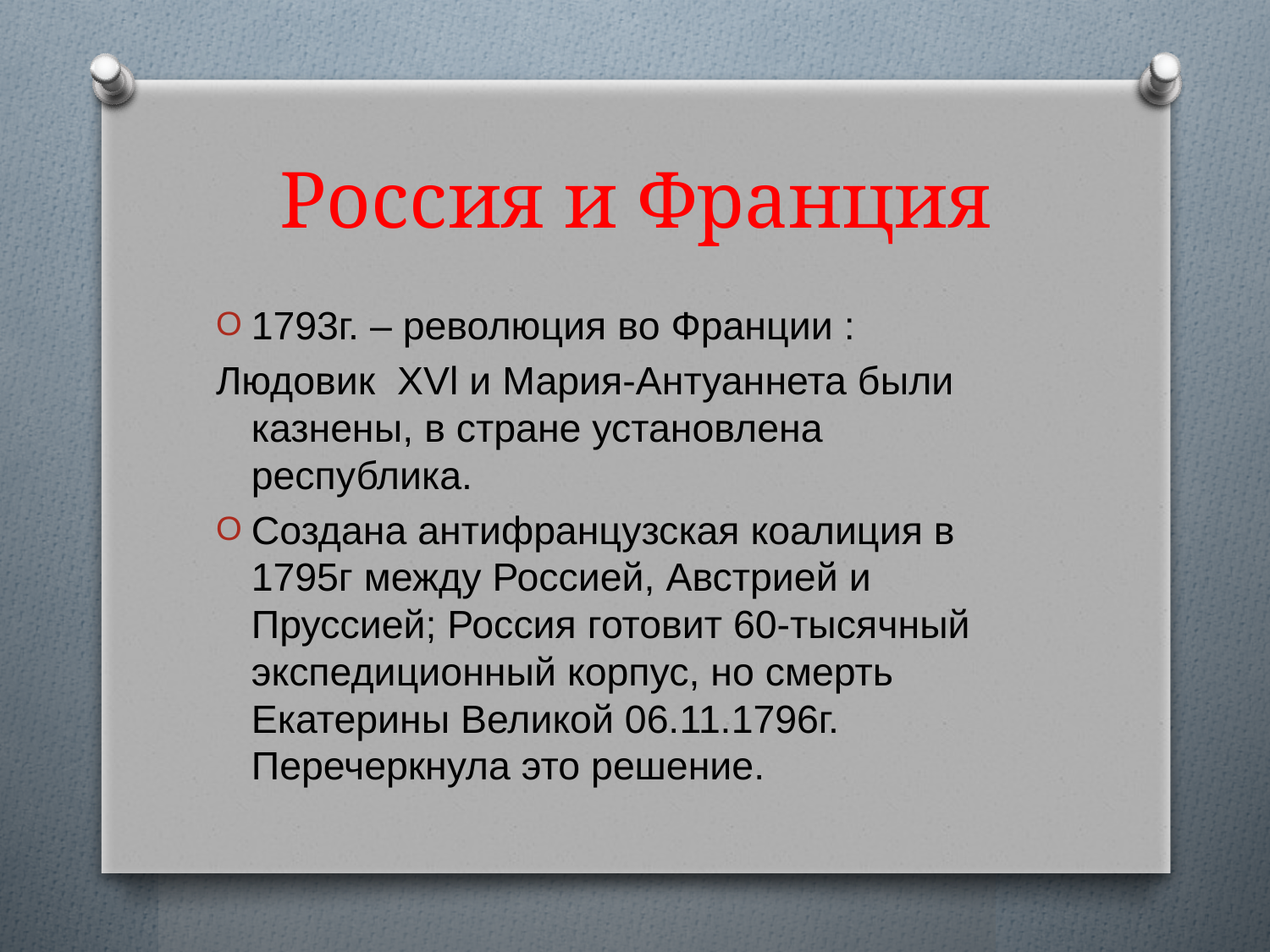

# Россия и Франция
1793г. – революция во Франции :
Людовик  XVl и Мария-Антуаннета были казнены, в стране установлена республика.
Создана антифранцузская коалиция в 1795г между Россией, Австрией и Пруссией; Россия готовит 60-тысячный экспедиционный корпус, но смерть Екатерины Великой 06.11.1796г. Перечеркнула это решение.